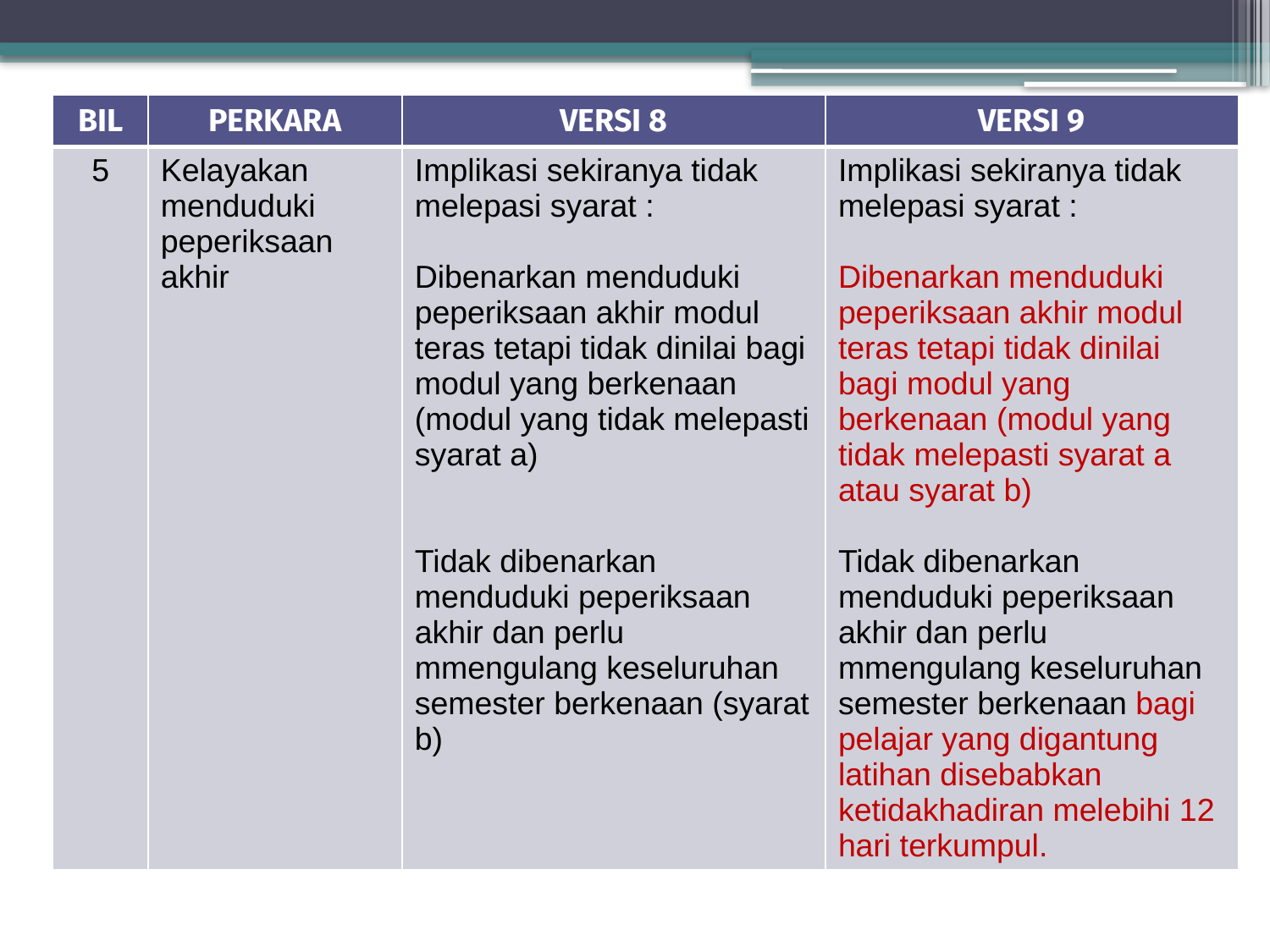

| BIL | PERKARA | VERSI 8 | VERSI 9 |
| --- | --- | --- | --- |
| 5 | Kelayakan menduduki peperiksaan akhir | Implikasi sekiranya tidak melepasi syarat : Dibenarkan menduduki peperiksaan akhir modul teras tetapi tidak dinilai bagi modul yang berkenaan (modul yang tidak melepasti syarat a) Tidak dibenarkan menduduki peperiksaan akhir dan perlu mmengulang keseluruhan semester berkenaan (syarat b) | Implikasi sekiranya tidak melepasi syarat : Dibenarkan menduduki peperiksaan akhir modul teras tetapi tidak dinilai bagi modul yang berkenaan (modul yang tidak melepasti syarat a atau syarat b) Tidak dibenarkan menduduki peperiksaan akhir dan perlu mmengulang keseluruhan semester berkenaan bagi pelajar yang digantung latihan disebabkan ketidakhadiran melebihi 12 hari terkumpul. |